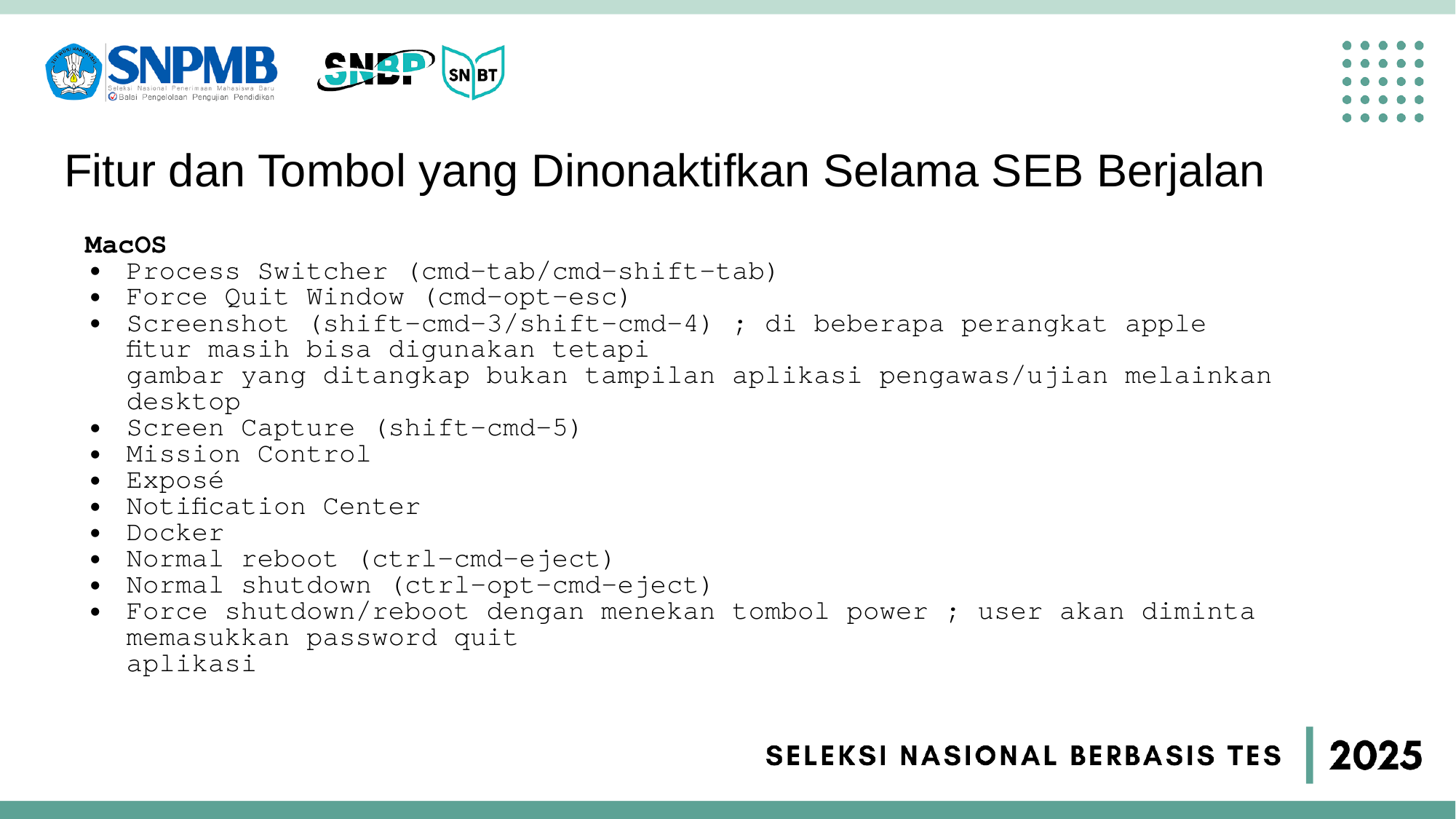

# Fitur dan Tombol yang Dinonaktifkan Selama SEB Berjalan
MacOS
Process Switcher (cmd-tab/cmd-shift-tab)
Force Quit Window (cmd-opt-esc)
Screenshot (shift-cmd-3/shift-cmd-4) ; di beberapa perangkat apple fitur masih bisa digunakan tetapi
gambar yang ditangkap bukan tampilan aplikasi pengawas/ujian melainkan desktop
Screen Capture (shift-cmd-5)
Mission Control
Exposé
Notification Center
Docker
Normal reboot (ctrl-cmd-eject)
Normal shutdown (ctrl-opt-cmd-eject)
Force shutdown/reboot dengan menekan tombol power ; user akan diminta memasukkan password quit
aplikasi